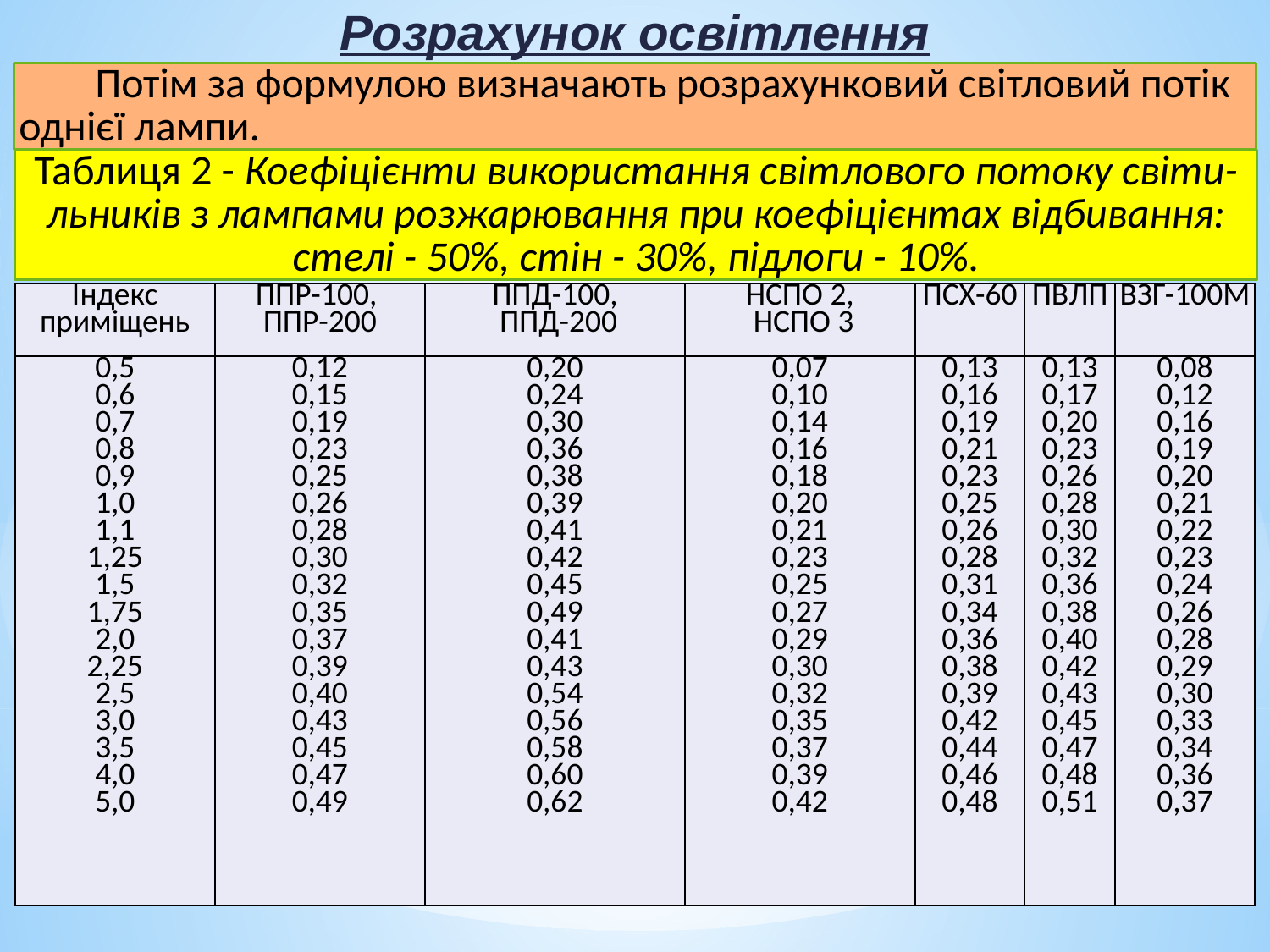

Розрахунок освітлення
        Потім за формулою визначають розрахунковий світловий потік однієї лампи.
Таблиця 2 - Коефіцієнти використання світлового потоку світи-льників з лампами розжарювання при коефіцієнтах відбивання: стелі - 50%, стін - 30%, підлоги - 10%.
| Індекс приміщень | ППР-100, ППР-200 | ППД-100, ППД-200 | НСПО 2, НСПО 3 | ПСХ-60 | ПВЛП | ВЗГ-100М |
| --- | --- | --- | --- | --- | --- | --- |
| 0,5 0,6 0,7 0,8 0,9 1,0 1,1 1,25 1,5 1,75 2,0 2,25 2,5 3,0 3,5 4,0 5,0 | 0,12 0,15 0,19 0,23 0,25 0,26 0,28 0,30 0,32 0,35 0,37 0,39 0,40 0,43 0,45 0,47 0,49 | 0,20 0,24 0,30 0,36 0,38 0,39 0,41 0,42 0,45 0,49 0,41 0,43 0,54 0,56 0,58 0,60 0,62 | 0,07 0,10 0,14 0,16 0,18 0,20 0,21 0,23 0,25 0,27 0,29 0,30 0,32 0,35 0,37 0,39 0,42 | 0,13 0,16 0,19 0,21 0,23 0,25 0,26 0,28 0,31 0,34 0,36 0,38 0,39 0,42 0,44 0,46 0,48 | 0,13 0,17 0,20 0,23 0,26 0,28 0,30 0,32 0,36 0,38 0,40 0,42 0,43 0,45 0,47 0,48 0,51 | 0,08 0,12 0,16 0,19 0,20 0,21 0,22 0,23 0,24 0,26 0,28 0,29 0,30 0,33 0,34 0,36 0,37 |